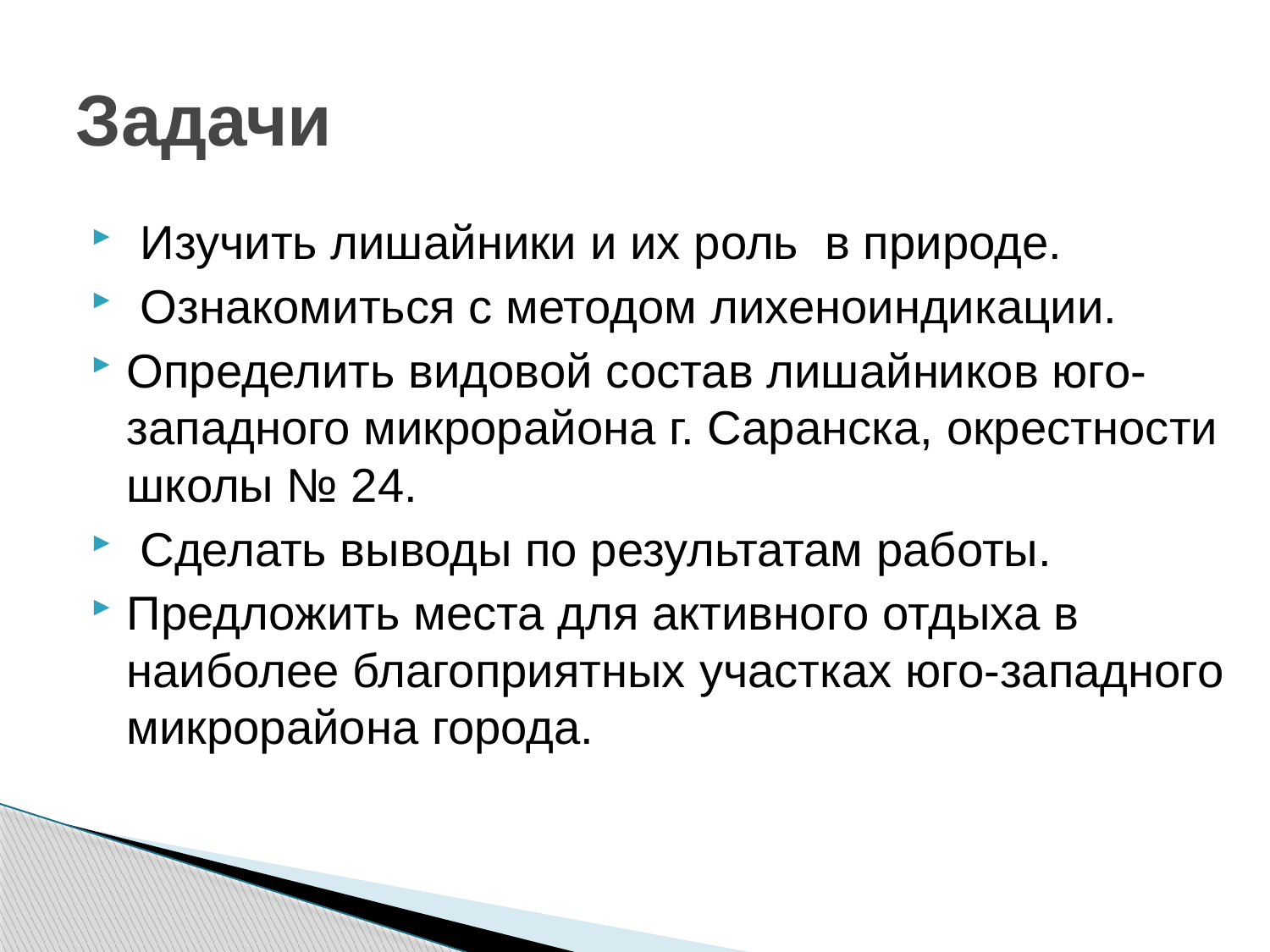

# Задачи
 Изучить лишайники и их роль  в природе.
 Ознакомиться с методом лихеноиндикации.
Определить видовой состав лишайников юго-западного микрорайона г. Саранска, окрестности  школы № 24.
 Сделать выводы по результатам работы.
Предложить места для активного отдыха в наиболее благоприятных участках юго-западного микрорайона города.